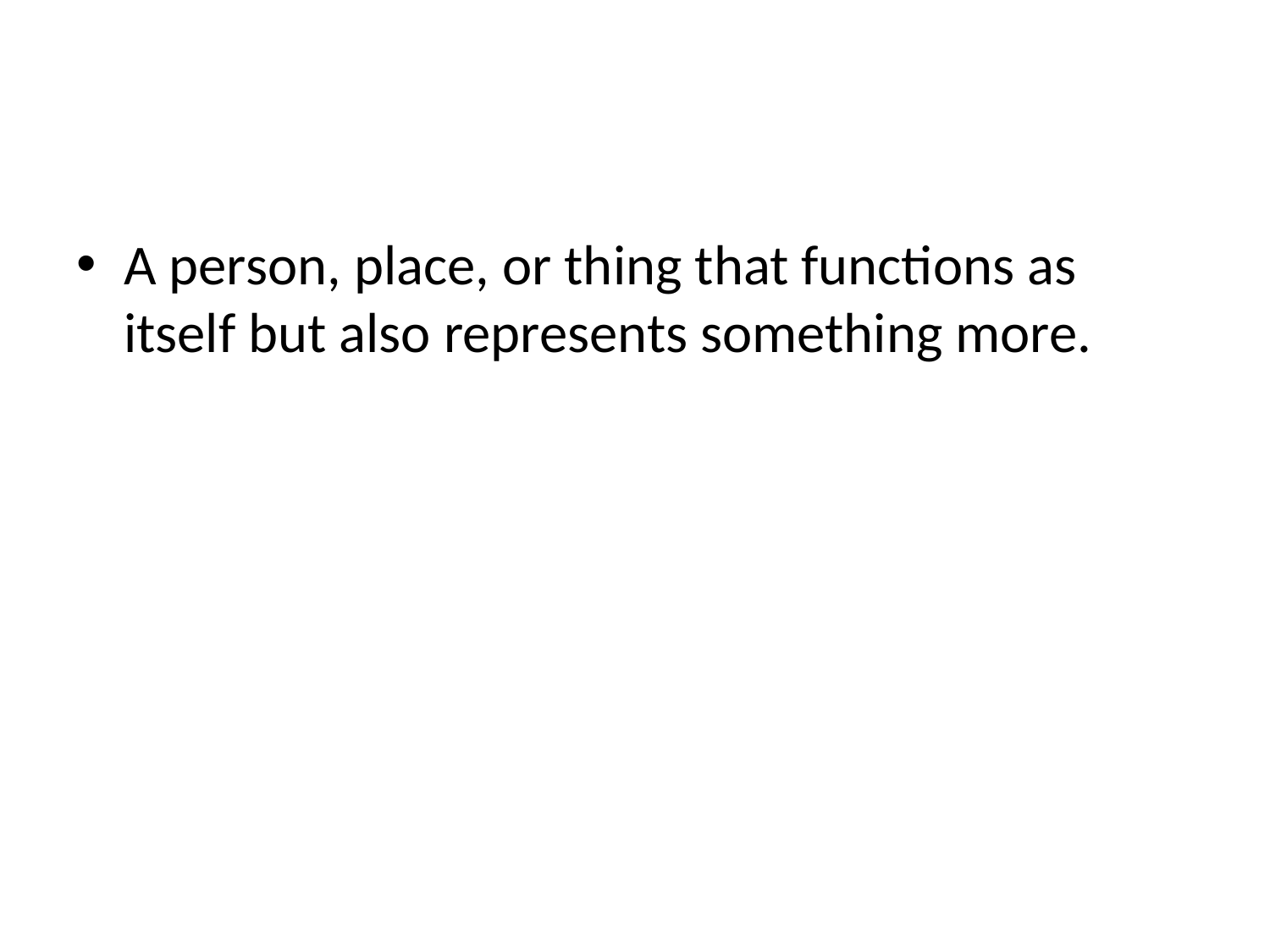

#
A person, place, or thing that functions as itself but also represents something more.